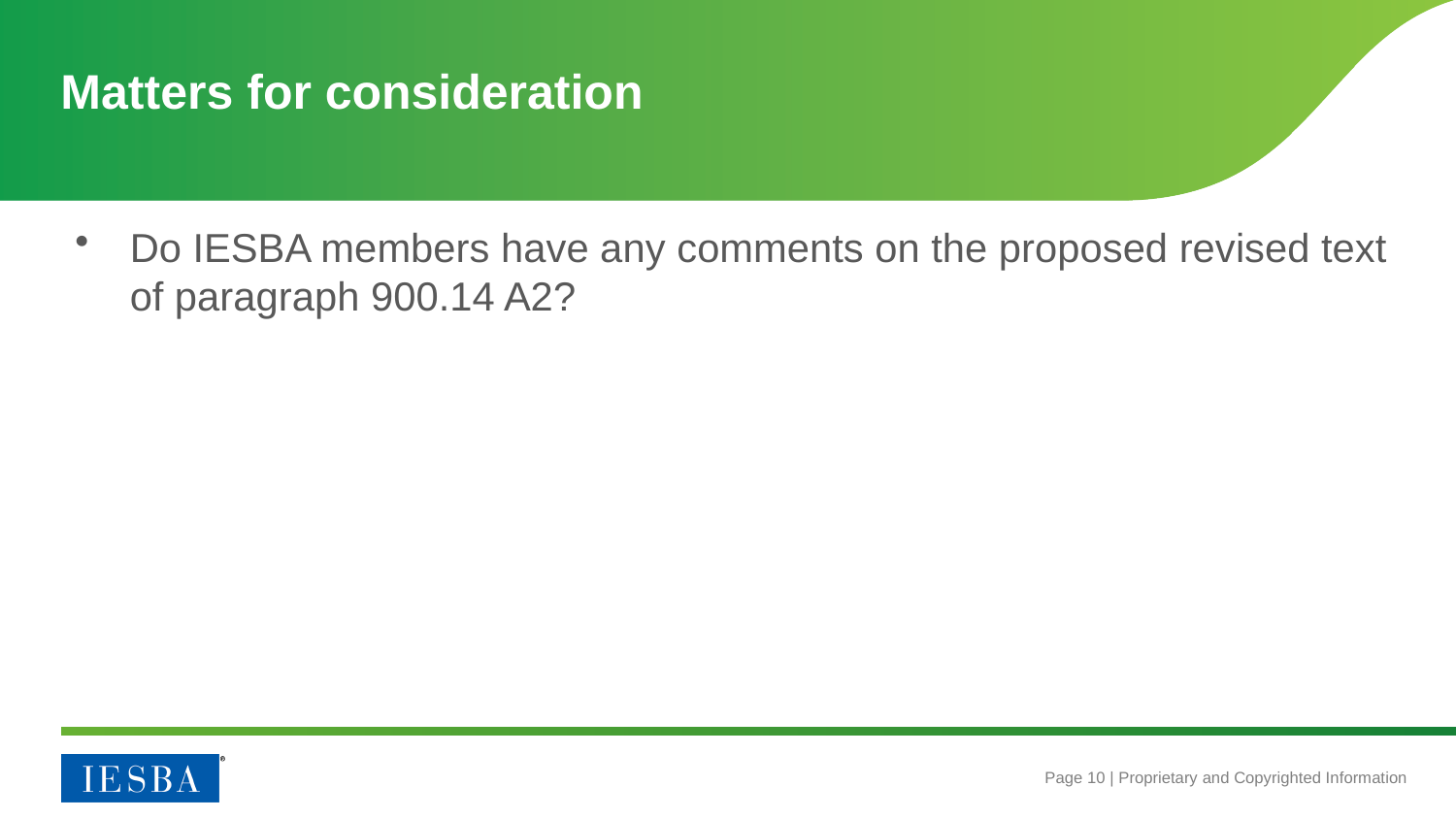

# Matters for consideration
Do IESBA members have any comments on the proposed revised text of paragraph 900.14 A2?